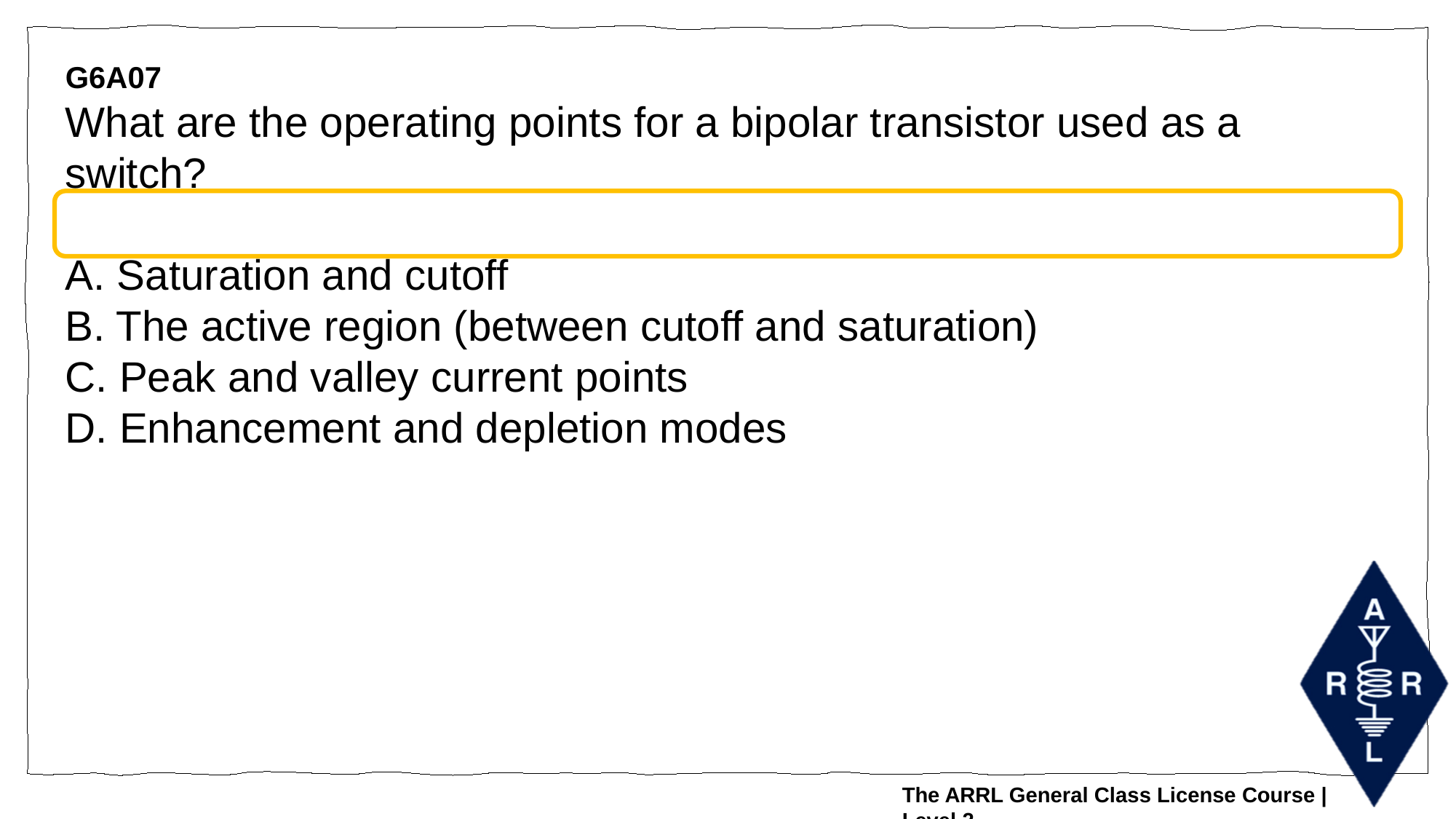

G6A07
What are the operating points for a bipolar transistor used as a switch?

A. Saturation and cutoff
B. The active region (between cutoff and saturation)
C. Peak and valley current points
D. Enhancement and depletion modes